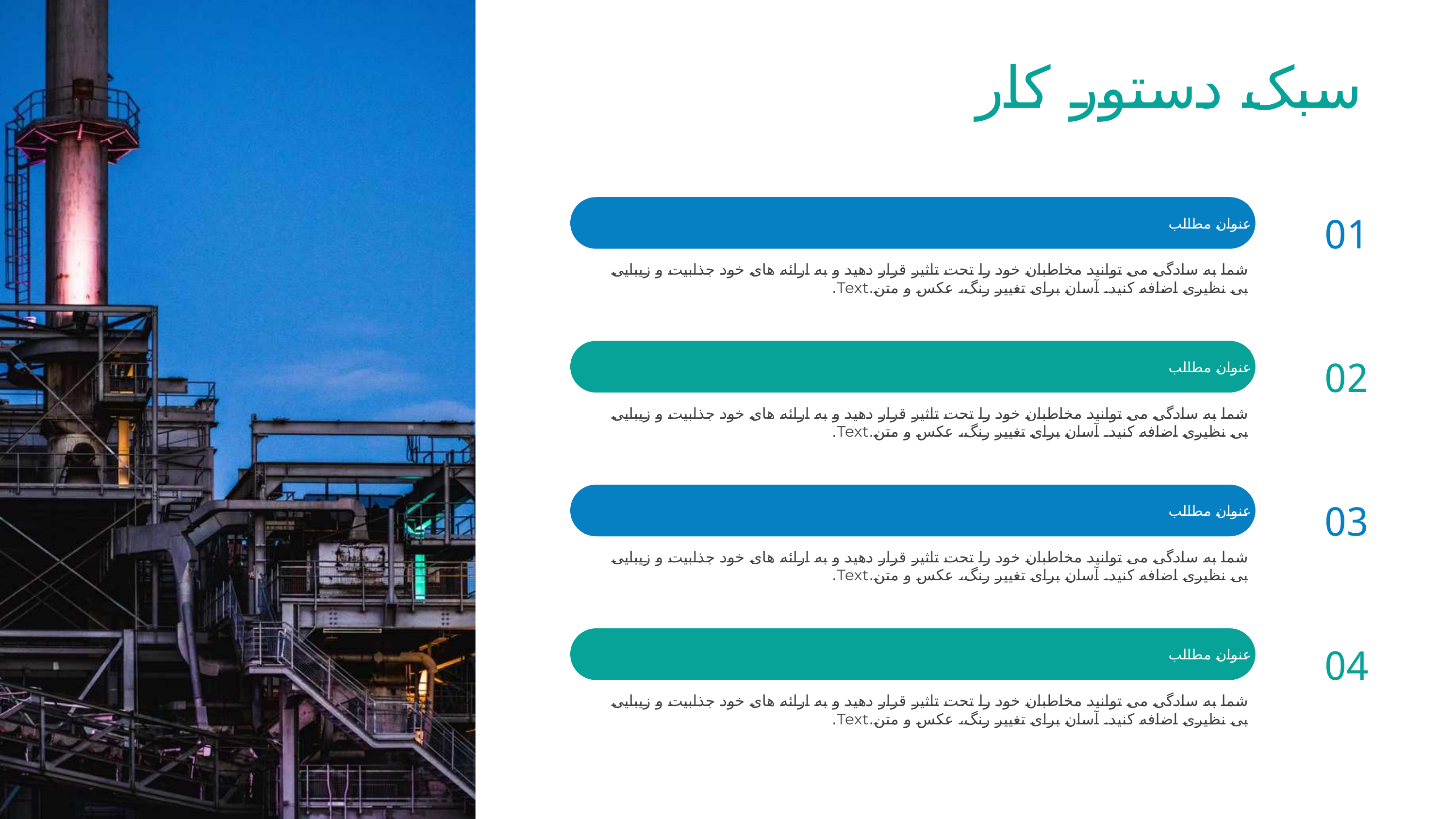

سبک دستور کار

عنوان مطالب
01
شما به سادگی می توانید مخاطبان خود را تحت تاثیر قرار دهید و به ارائه های خود جذابیت و زیبایی بی نظیری اضافه کنید. آسان برای تغییر رنگ، عکس و متن.Text.

عنوان مطالب
02
شما به سادگی می توانید مخاطبان خود را تحت تاثیر قرار دهید و به ارائه های خود جذابیت و زیبایی بی نظیری اضافه کنید. آسان برای تغییر رنگ، عکس و متن.Text.

عنوان مطالب
03
شما به سادگی می توانید مخاطبان خود را تحت تاثیر قرار دهید و به ارائه های خود جذابیت و زیبایی بی نظیری اضافه کنید. آسان برای تغییر رنگ، عکس و متن.Text.

عنوان مطالب
04
شما به سادگی می توانید مخاطبان خود را تحت تاثیر قرار دهید و به ارائه های خود جذابیت و زیبایی بی نظیری اضافه کنید. آسان برای تغییر رنگ، عکس و متن.Text.